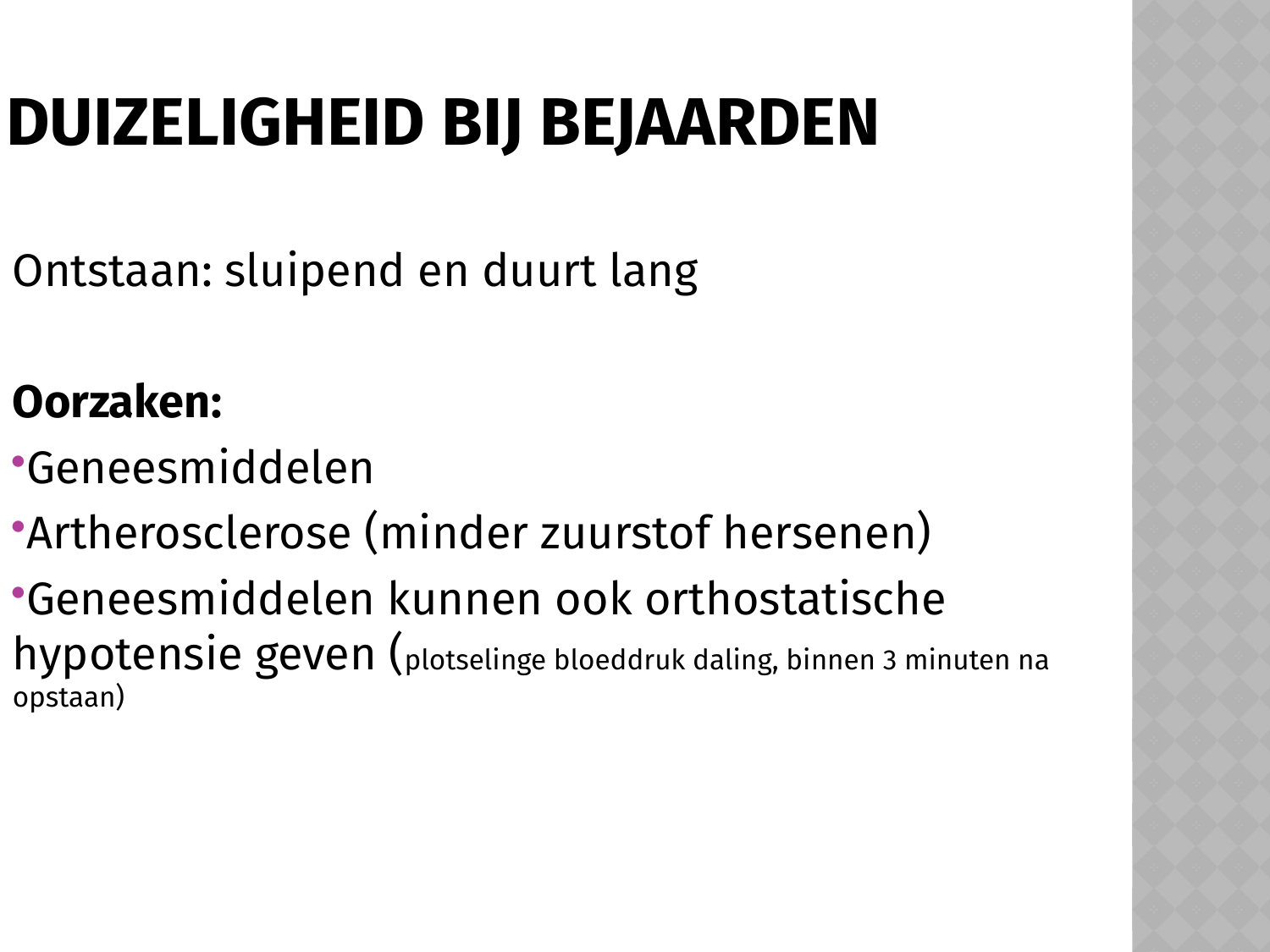

Duizeligheid bij bejaarden

Ontstaan: sluipend en duurt lang

Oorzaken:
Geneesmiddelen
Artherosclerose (minder zuurstof hersenen)
Geneesmiddelen kunnen ook orthostatische hypotensie geven (plotselinge bloeddruk daling, binnen 3 minuten na opstaan)